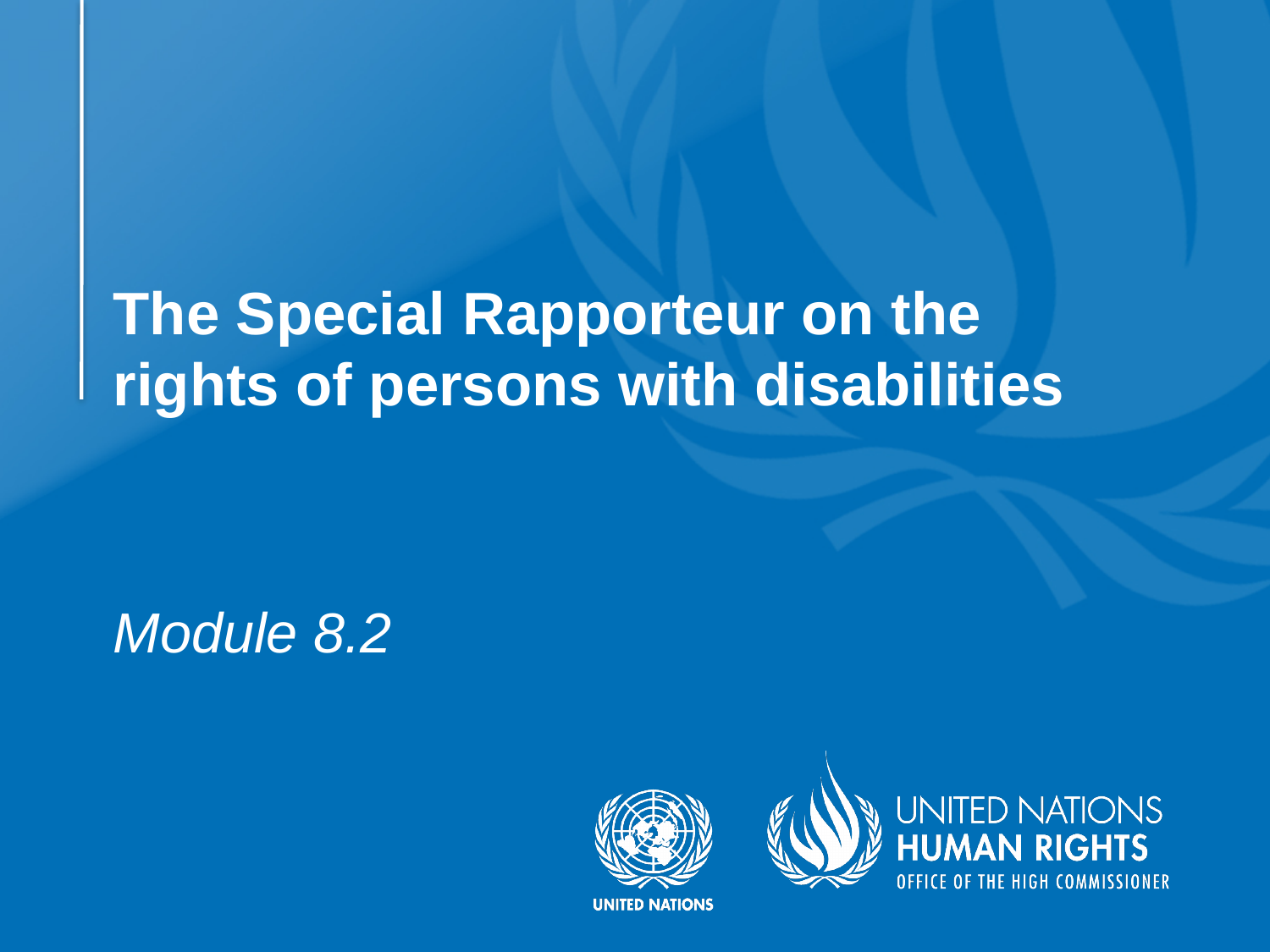

# The Special Rapporteur on the rights of persons with disabilities
Module 8.2